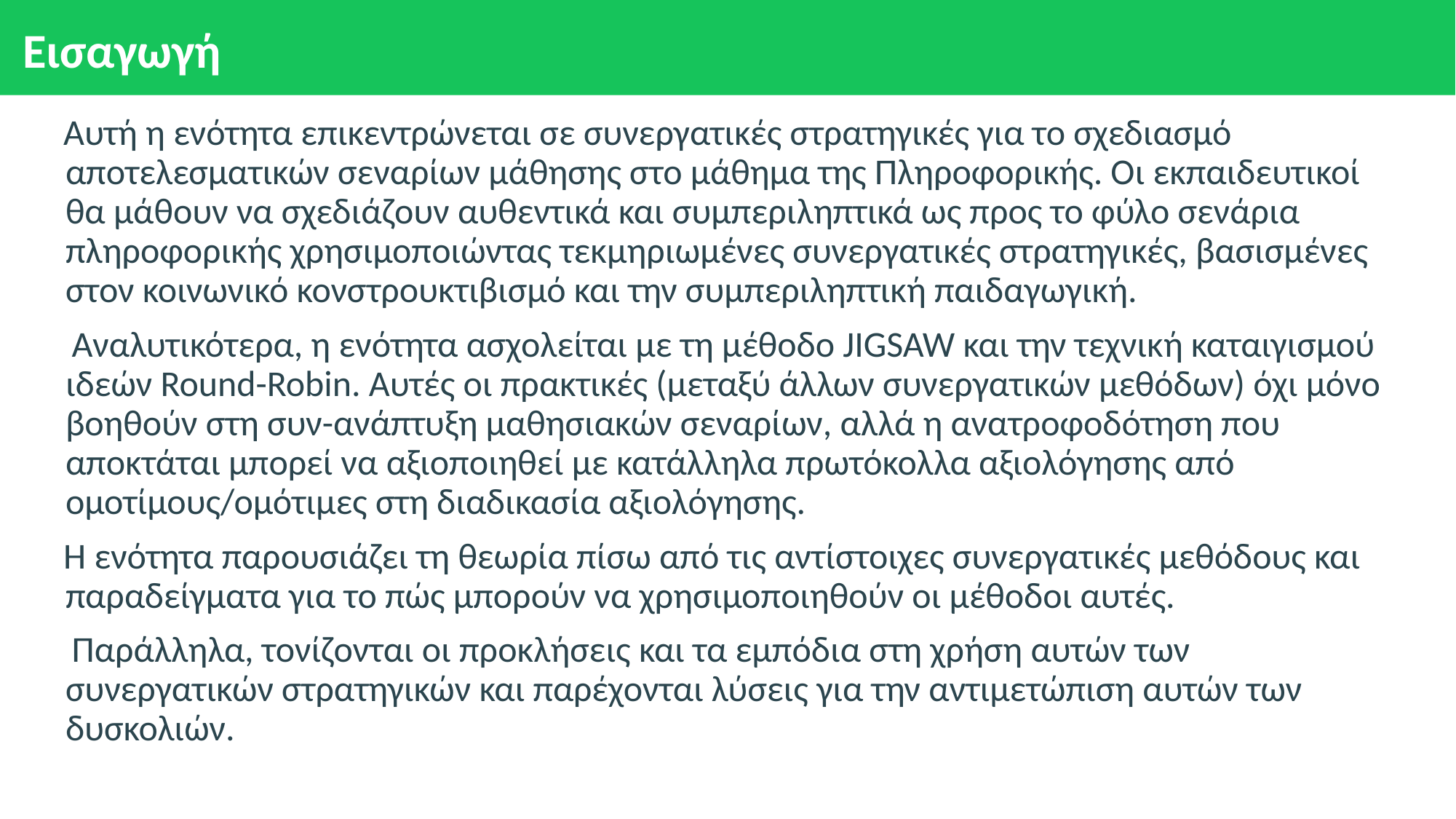

# Εισαγωγή
Αυτή η ενότητα επικεντρώνεται σε συνεργατικές στρατηγικές για το σχεδιασμό αποτελεσματικών σεναρίων μάθησης στο μάθημα της Πληροφορικής. Οι εκπαιδευτικοί θα μάθουν να σχεδιάζουν αυθεντικά και συμπεριληπτικά ως προς το φύλο σενάρια πληροφορικής χρησιμοποιώντας τεκμηριωμένες συνεργατικές στρατηγικές, βασισμένες στον κοινωνικό κονστρουκτιβισμό και την συμπεριληπτική παιδαγωγική.
 Αναλυτικότερα, η ενότητα ασχολείται με τη μέθοδο JIGSAW και την τεχνική καταιγισμού ιδεών Round-Robin. Αυτές οι πρακτικές (μεταξύ άλλων συνεργατικών μεθόδων) όχι μόνο βοηθούν στη συν-ανάπτυξη μαθησιακών σεναρίων, αλλά η ανατροφοδότηση που αποκτάται μπορεί να αξιοποιηθεί με κατάλληλα πρωτόκολλα αξιολόγησης από ομοτίμους/ομότιμες στη διαδικασία αξιολόγησης.
Η ενότητα παρουσιάζει τη θεωρία πίσω από τις αντίστοιχες συνεργατικές μεθόδους και παραδείγματα για το πώς μπορούν να χρησιμοποιηθούν οι μέθοδοι αυτές.
 Παράλληλα, τονίζονται οι προκλήσεις και τα εμπόδια στη χρήση αυτών των συνεργατικών στρατηγικών και παρέχονται λύσεις για την αντιμετώπιση αυτών των δυσκολιών.